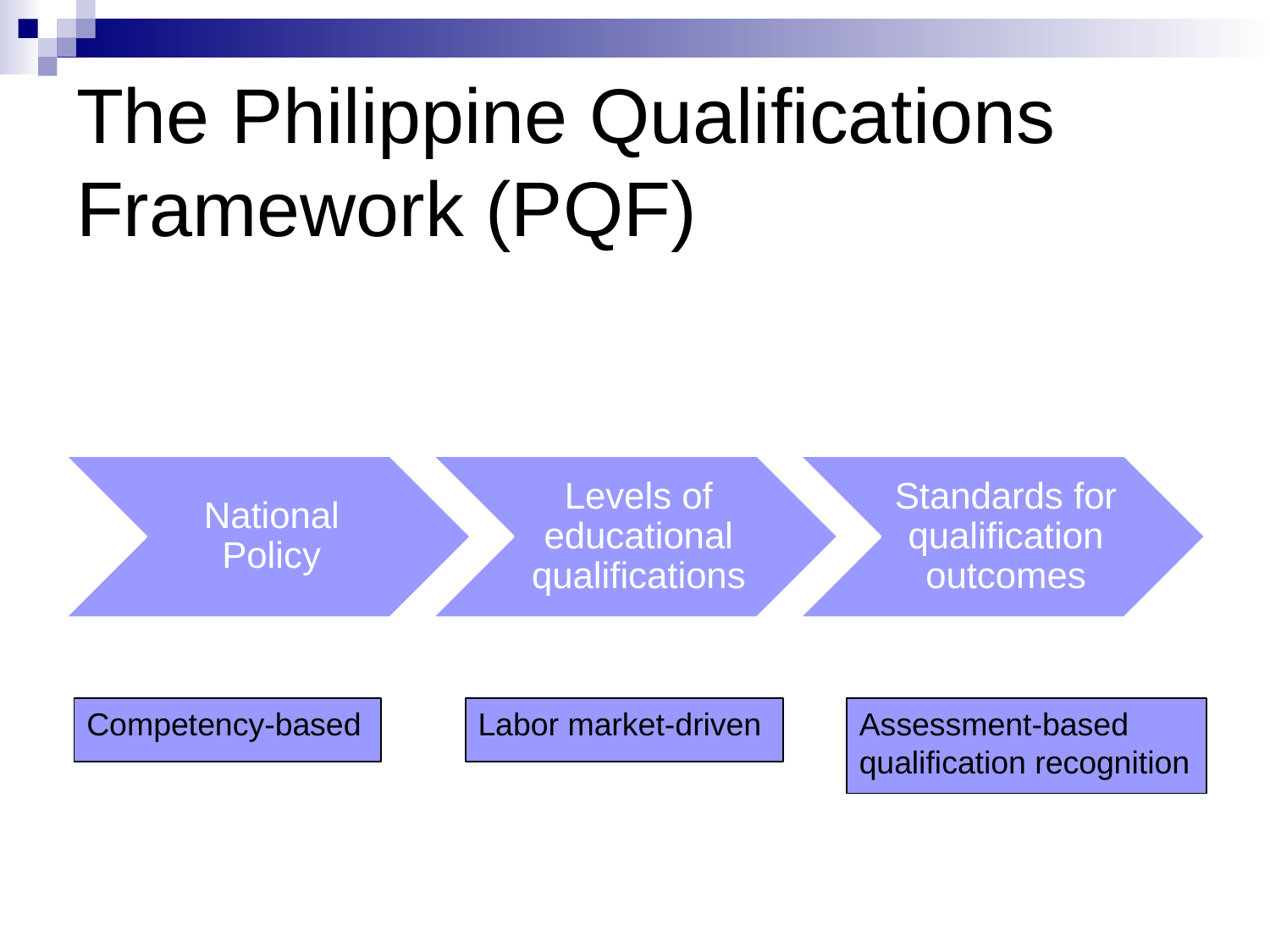

The Philippine Qualifications Framework (PQF)
National Policy
Levels of educational qualifications
Standards for qualification outcomes
Competency-based
Labor market-driven
Assessment-based qualification recognition